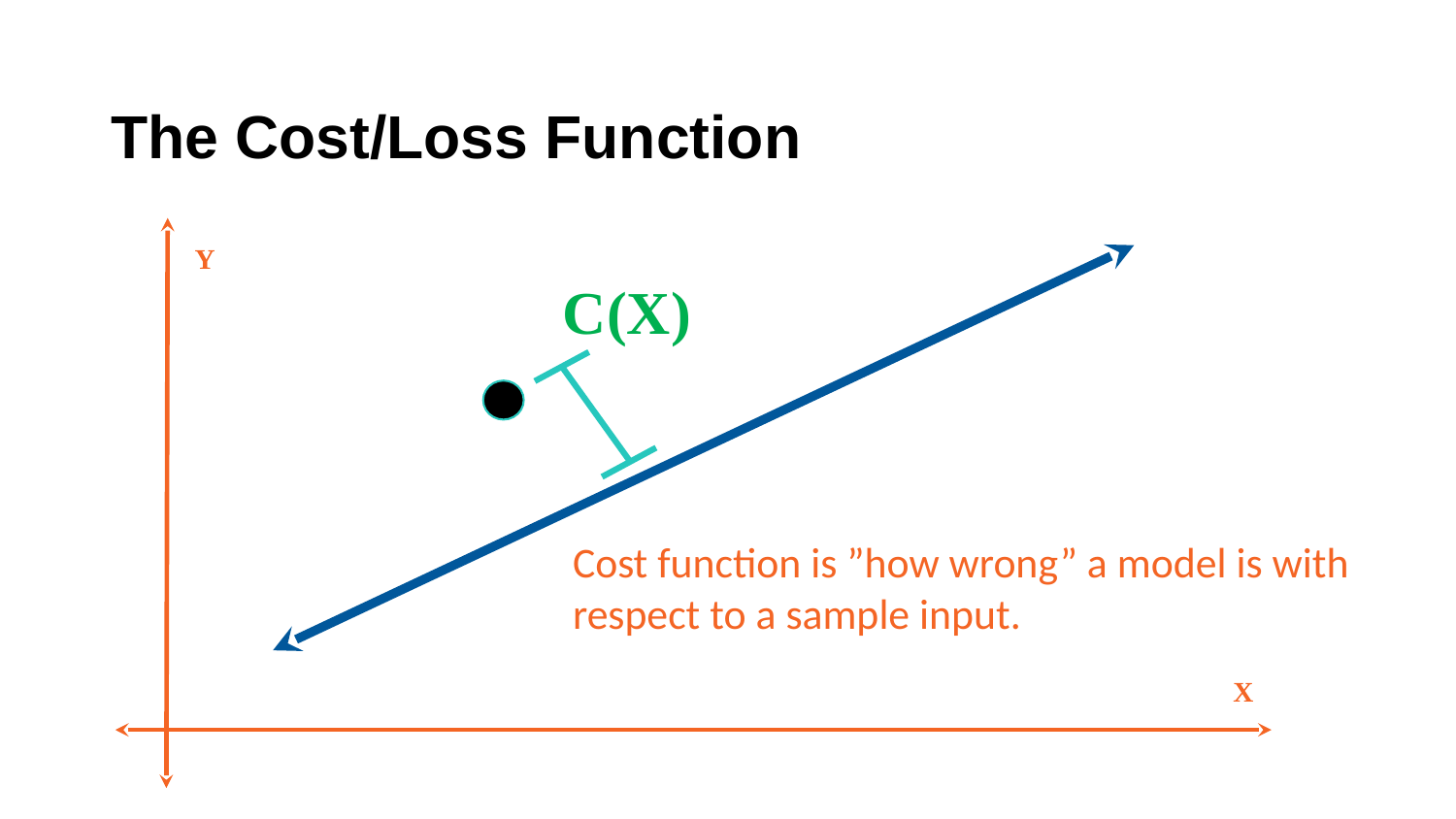

# The Cost/Loss Function
Y
C(X)

Cost function is ”how wrong” a model is with respect to a sample input.
X